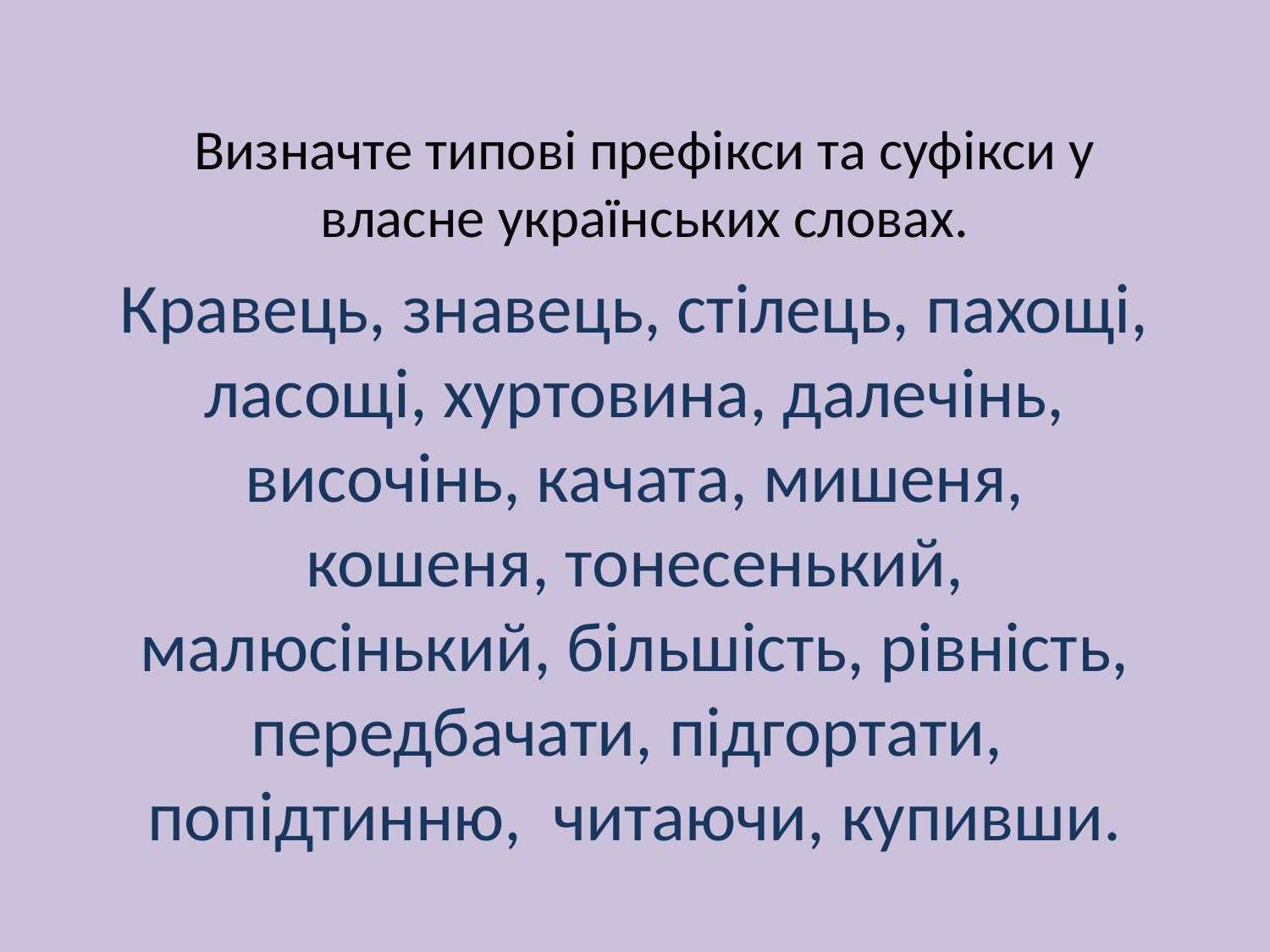

# Визначте типові префікси та суфікси у власне українських словах.
Кравець, знавець, стілець, пахощі, ласощі, хуртовина, далечінь, височінь, качата, мишеня, кошеня, тонесенький, малюсінький, більшість, рівність, передбачати, підгортати,  попідтинню,  читаючи, купивши.